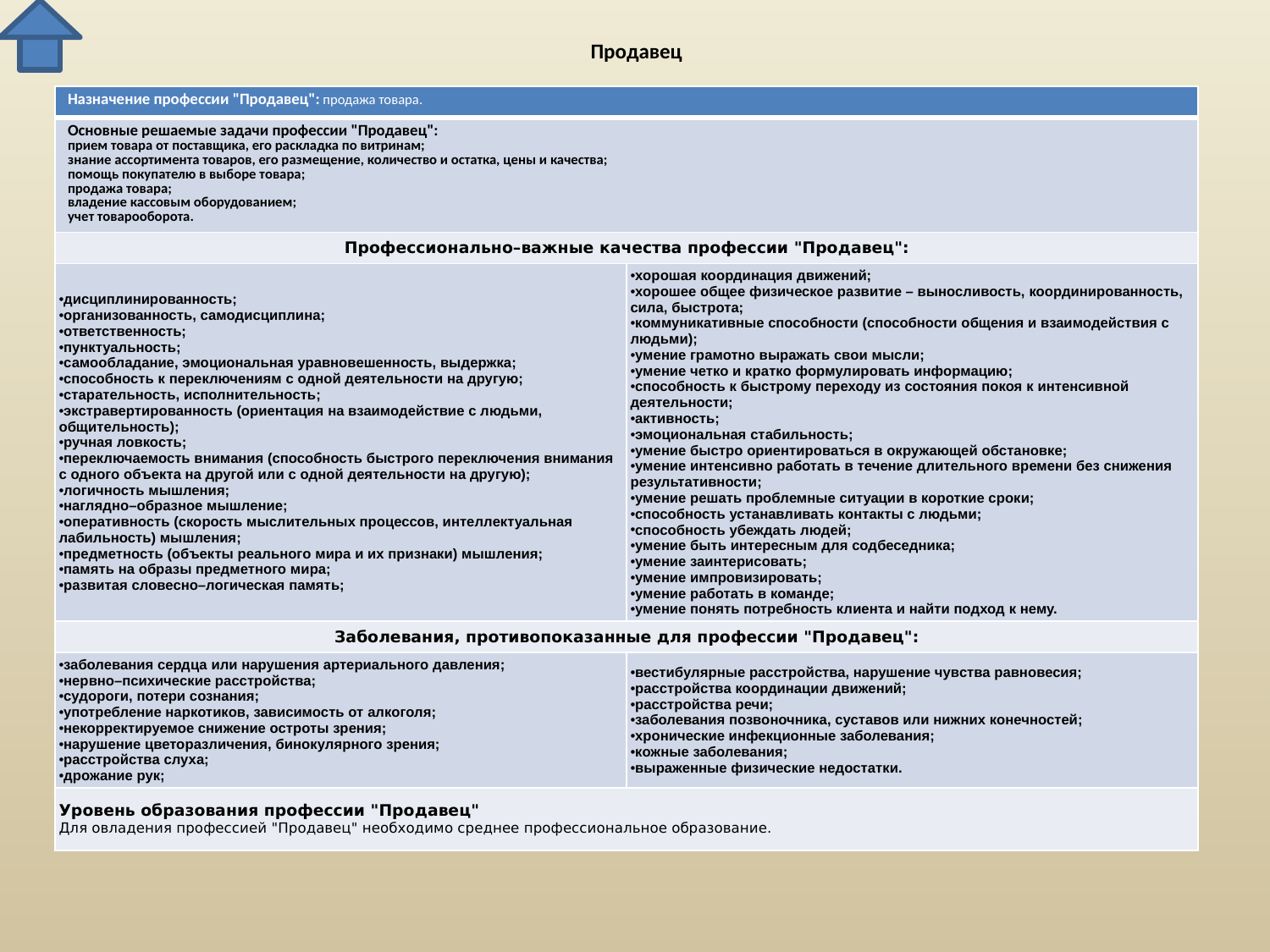

# Продавец
| Назначение профессии "Продавец": продажа товара. |  |
| --- | --- |
| Основные решаемые задачи профессии "Продавец": прием товара от поставщика, его раскладка по витринам; знание ассортимента товаров, его размещение, количество и остатка, цены и качества; помощь покупателю в выборе товара; продажа товара; владение кассовым оборудованием; учет товарооборота. |  |
| Профессионально–важные качества профессии "Продавец": |  |
| дисциплинированность; организованность, самодисциплина; ответственность; пунктуальность; самообладание, эмоциональная уравновешенность, выдержка; способность к переключениям с одной деятельности на другую; старательность, исполнительность; экстравертированность (ориентация на взаимодействие с людьми, общительность); ручная ловкость; переключаемость внимания (способность быстрого переключения внимания с одного объекта на другой или с одной деятельности на другую); логичность мышления; наглядно–образное мышление; оперативность (скорость мыслительных процессов, интеллектуальная лабильность) мышления; предметность (объекты реального мира и их признаки) мышления; память на образы предметного мира; развитая словесно–логическая память; | хорошая координация движений; хорошее общее физическое развитие – выносливость, координированность, сила, быстрота; коммуникативные способности (способности общения и взаимодействия с людьми); умение грамотно выражать свои мысли; умение четко и кратко формулировать информацию; способность к быстрому переходу из состояния покоя к интенсивной деятельности; активность; эмоциональная стабильность; умение быстро ориентироваться в окружающей обстановке; умение интенсивно работать в течение длительного времени без снижения результативности; умение решать проблемные ситуации в короткие сроки; способность устанавливать контакты с людьми; способность убеждать людей; умение быть интересным для содбеседника; умение заинтерисовать; умение импровизировать; умение работать в команде; умение понять потребность клиента и найти подход к нему. |
| Заболевания, противопоказанные для профессии "Продавец": |  |
| заболевания сердца или нарушения артериального давления; нервно–психические расстройства; судороги, потери сознания; употребление наркотиков, зависимость от алкоголя; некорректируемое снижение остроты зрения; нарушение цветоразличения, бинокулярного зрения; расстройства слуха; дрожание рук; | вестибулярные расстройства, нарушение чувства равновесия; расстройства координации движений; расстройства речи; заболевания позвоночника, суставов или нижних конечностей; хронические инфекционные заболевания; кожные заболевания; выраженные физические недостатки. |
| Уровень образования профессии "Продавец" Для овладения профессией "Продавец" необходимо среднее профессиональное образование. |  |